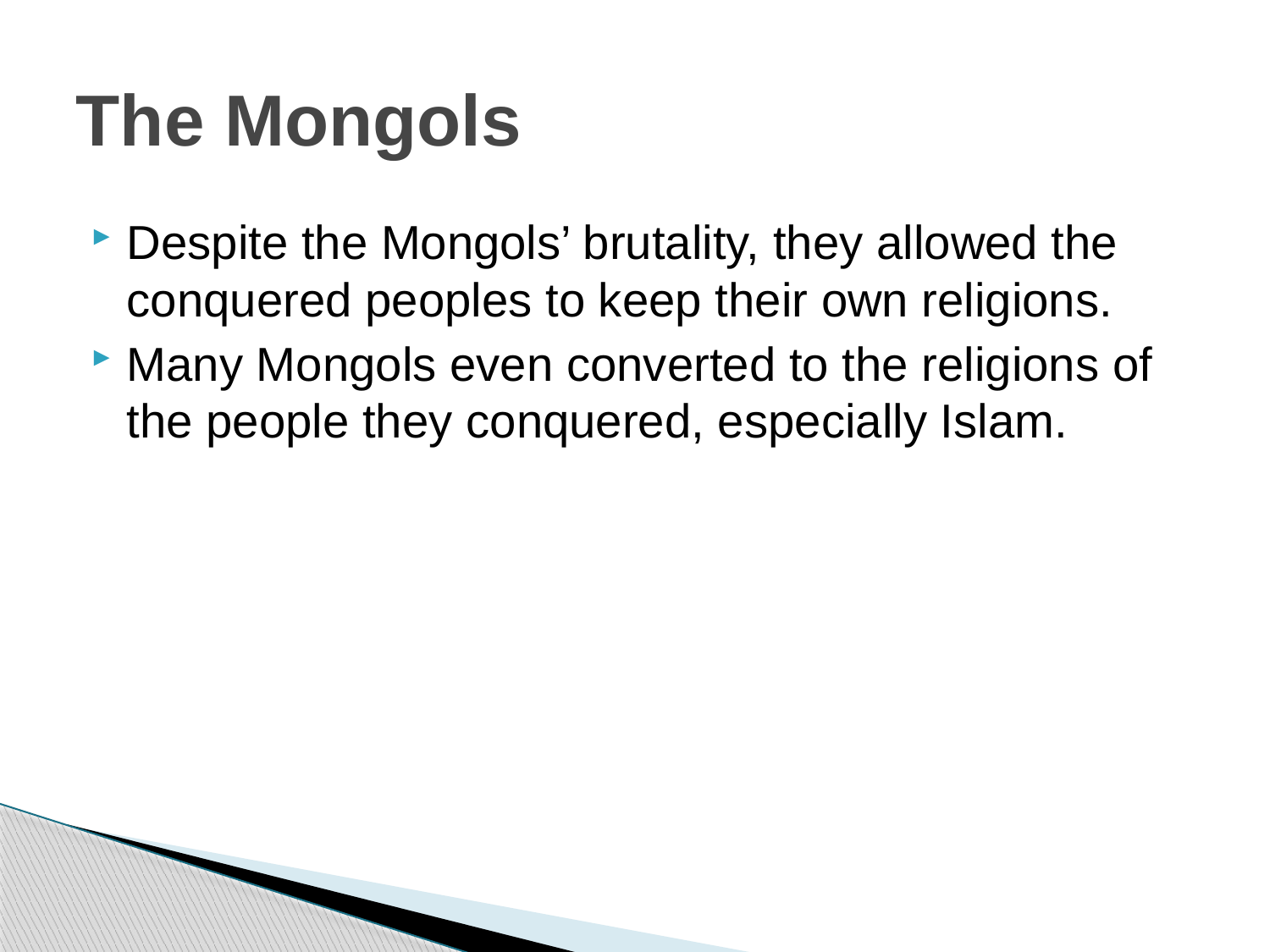

# The Mongols
Despite the Mongols’ brutality, they allowed the conquered peoples to keep their own religions.
Many Mongols even converted to the religions of the people they conquered, especially Islam.